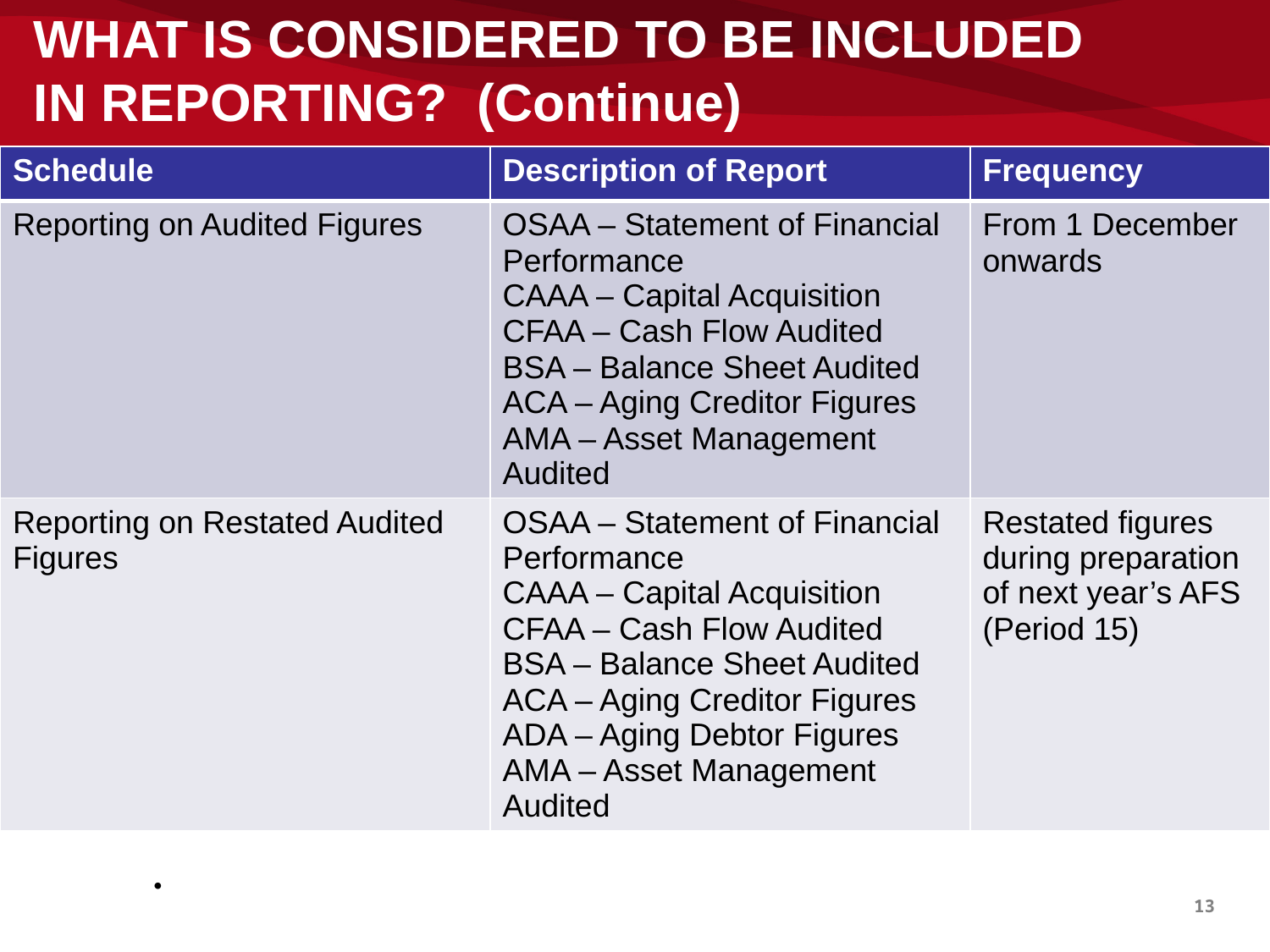

# WHAT IS CONSIDERED TO BE INCLUDED IN REPORTING?  (Continue)
| Schedule | Description of Report | Frequency |
| --- | --- | --- |
| Reporting on Audited Figures | OSAA – Statement of Financial Performance CAAA – Capital Acquisition CFAA – Cash Flow Audited BSA – Balance Sheet Audited ACA – Aging Creditor Figures AMA – Asset Management Audited | From 1 December onwards |
| Reporting on Restated Audited Figures | OSAA – Statement of Financial Performance CAAA – Capital Acquisition CFAA – Cash Flow Audited BSA – Balance Sheet Audited ACA – Aging Creditor Figures ADA – Aging Debtor Figures AMA – Asset Management Audited | Restated figures during preparation of next year’s AFS (Period 15) |

13